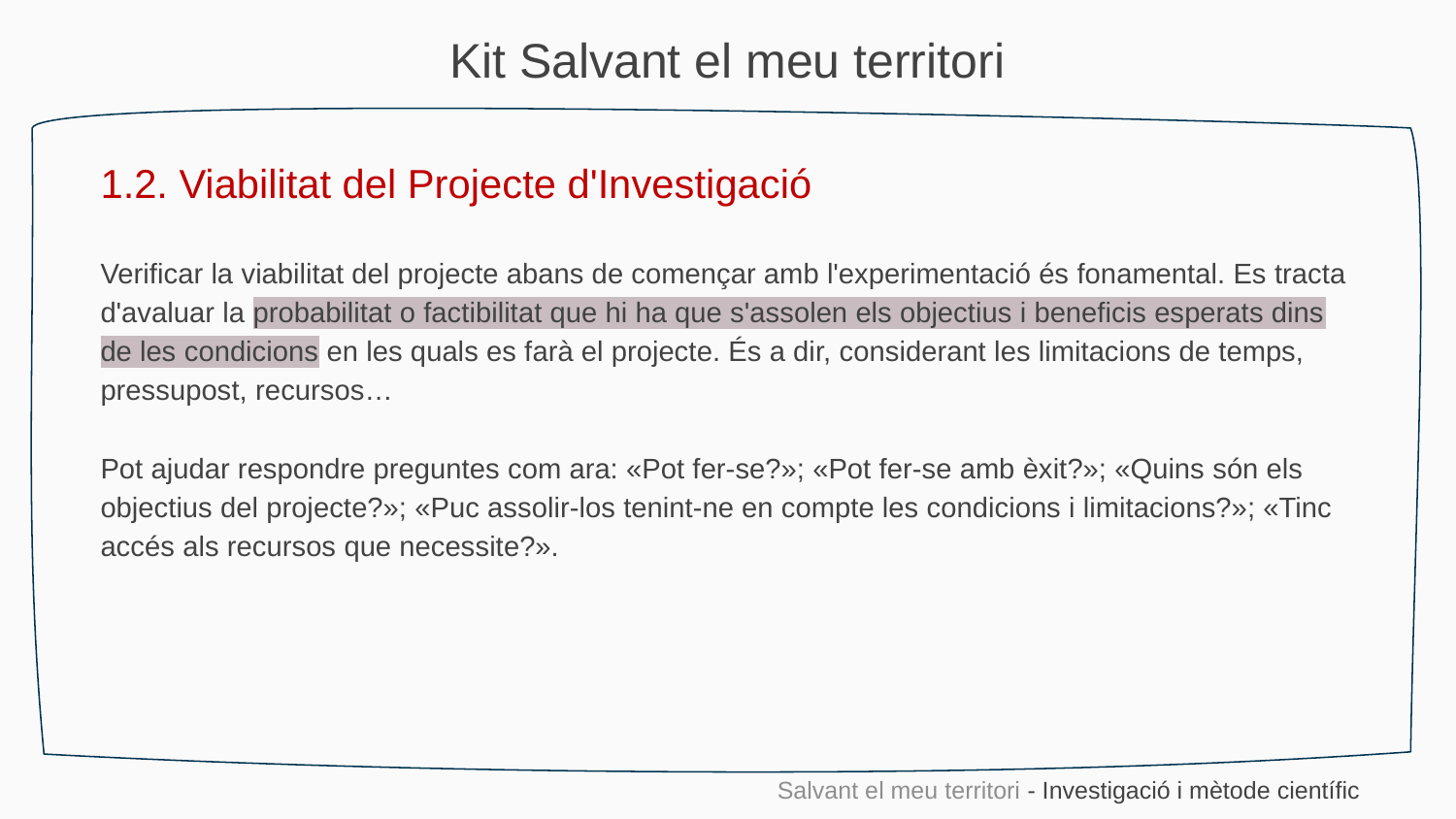

Kit Salvant el meu territori

1.2. Viabilitat del Projecte d'Investigació

Verificar la viabilitat del projecte abans de començar amb l'experimentació és fonamental. Es tracta d'avaluar la probabilitat o factibilitat que hi ha que s'assolen els objectius i beneficis esperats dins de les condicions en les quals es farà el projecte. És a dir, considerant les limitacions de temps, pressupost, recursos…

Pot ajudar respondre preguntes com ara: «Pot fer-se?»; «Pot fer-se amb èxit?»; «Quins són els objectius del projecte?»; «Puc assolir-los tenint-ne en compte les condicions i limitacions?»; «Tinc accés als recursos que necessite?».
Salvant el meu territori - Investigació i mètode científic